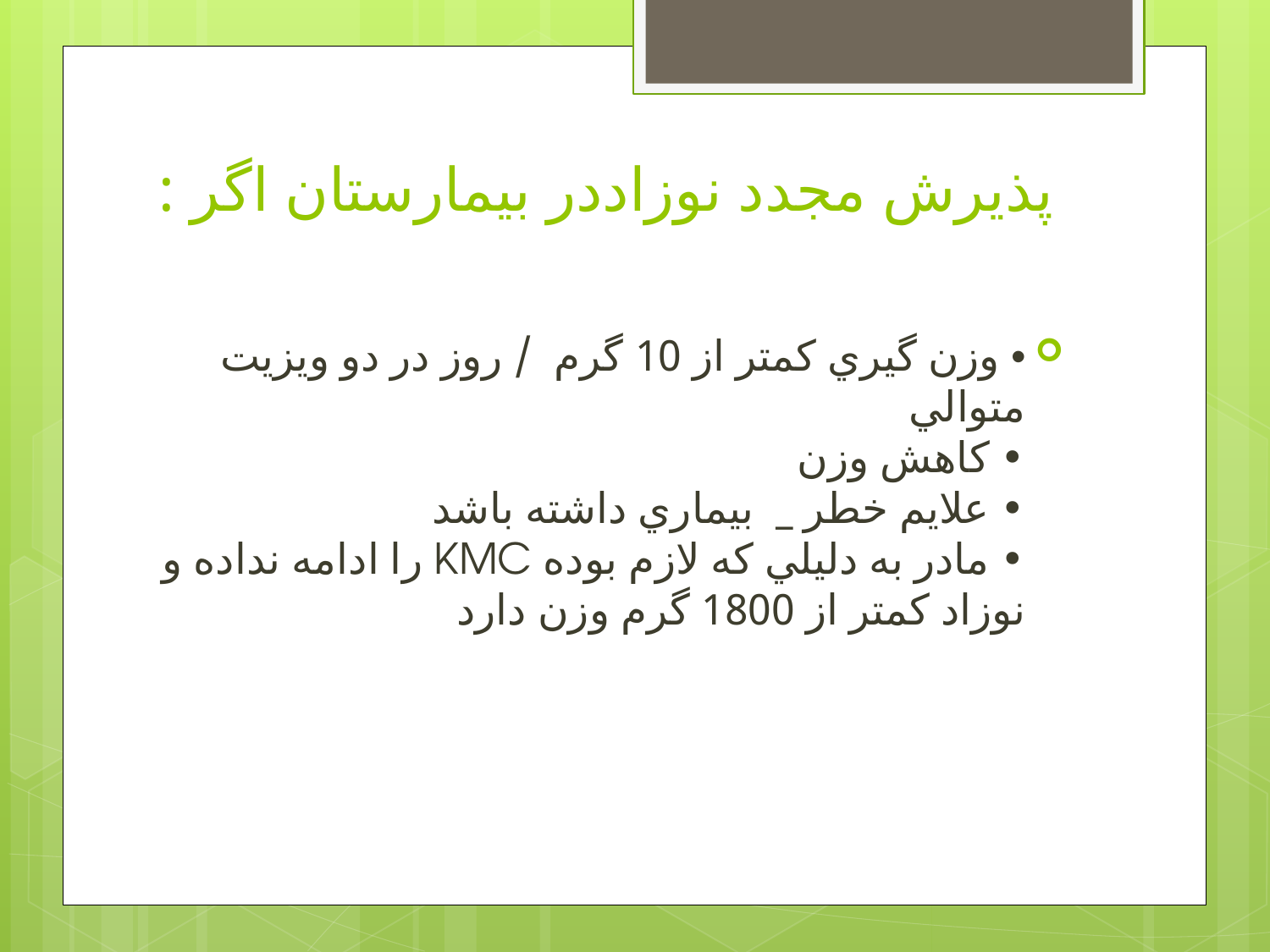

# پذيرش مجدد نوزاددر بيمارستان اگر :
• وزن گيري كمتر از 10 گرم  / روز در دو ويزيت متوالي
• كاهش وزن
• علايم خطر _  بيماري داشته باشد
• مادر به دليلي كه لازم بوده KMC را ادامه نداده و نوزاد كمتر از 1800 گرم وزن دارد